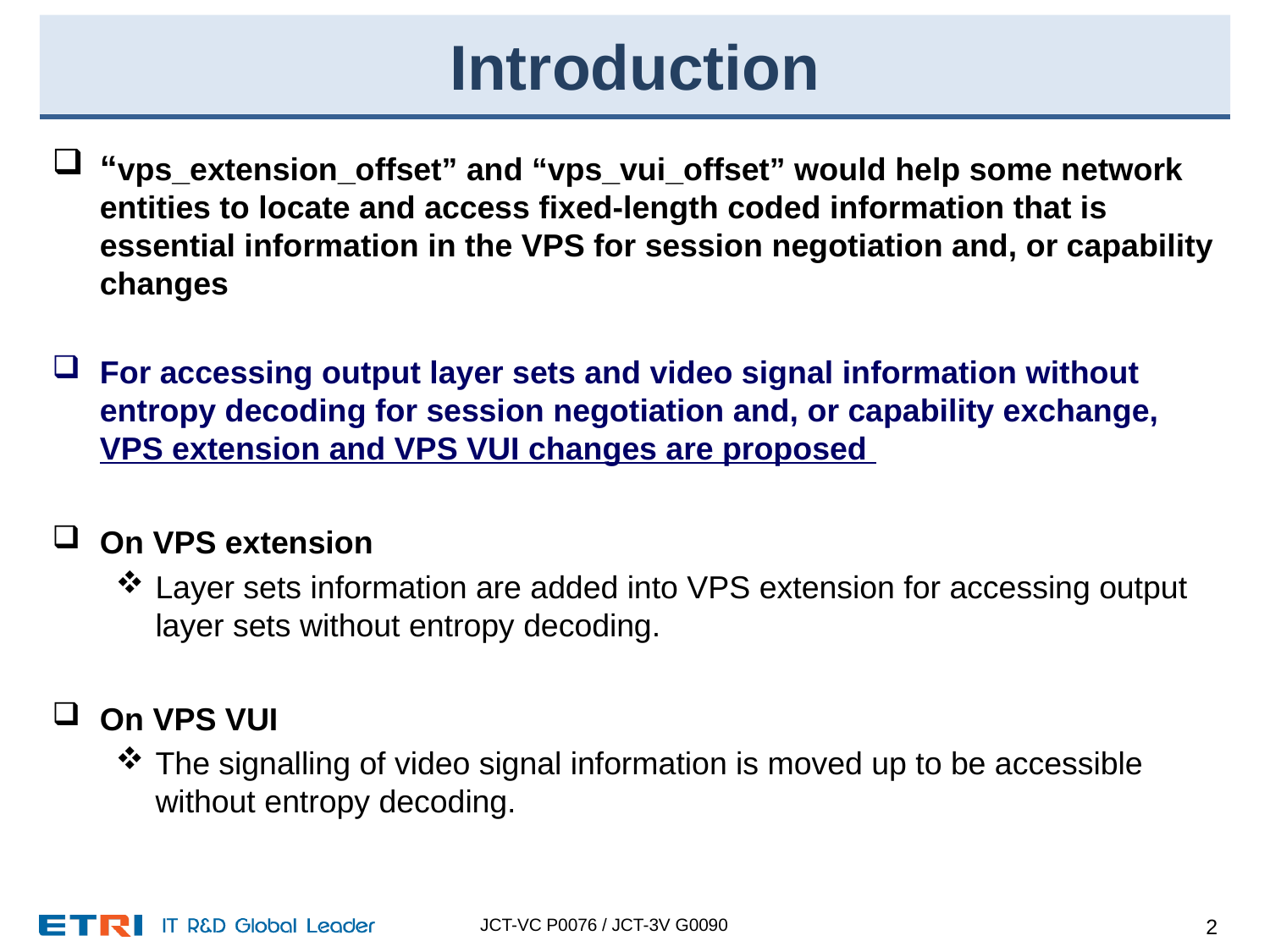

# Introduction
“vps_extension_offset” and “vps_vui_offset” would help some network entities to locate and access fixed-length coded information that is essential information in the VPS for session negotiation and, or capability changes

For accessing output layer sets and video signal information without entropy decoding for session negotiation and, or capability exchange, VPS extension and VPS VUI changes are proposed

On VPS extension
Layer sets information are added into VPS extension for accessing output layer sets without entropy decoding.

On VPS VUI
The signalling of video signal information is moved up to be accessible without entropy decoding.
2